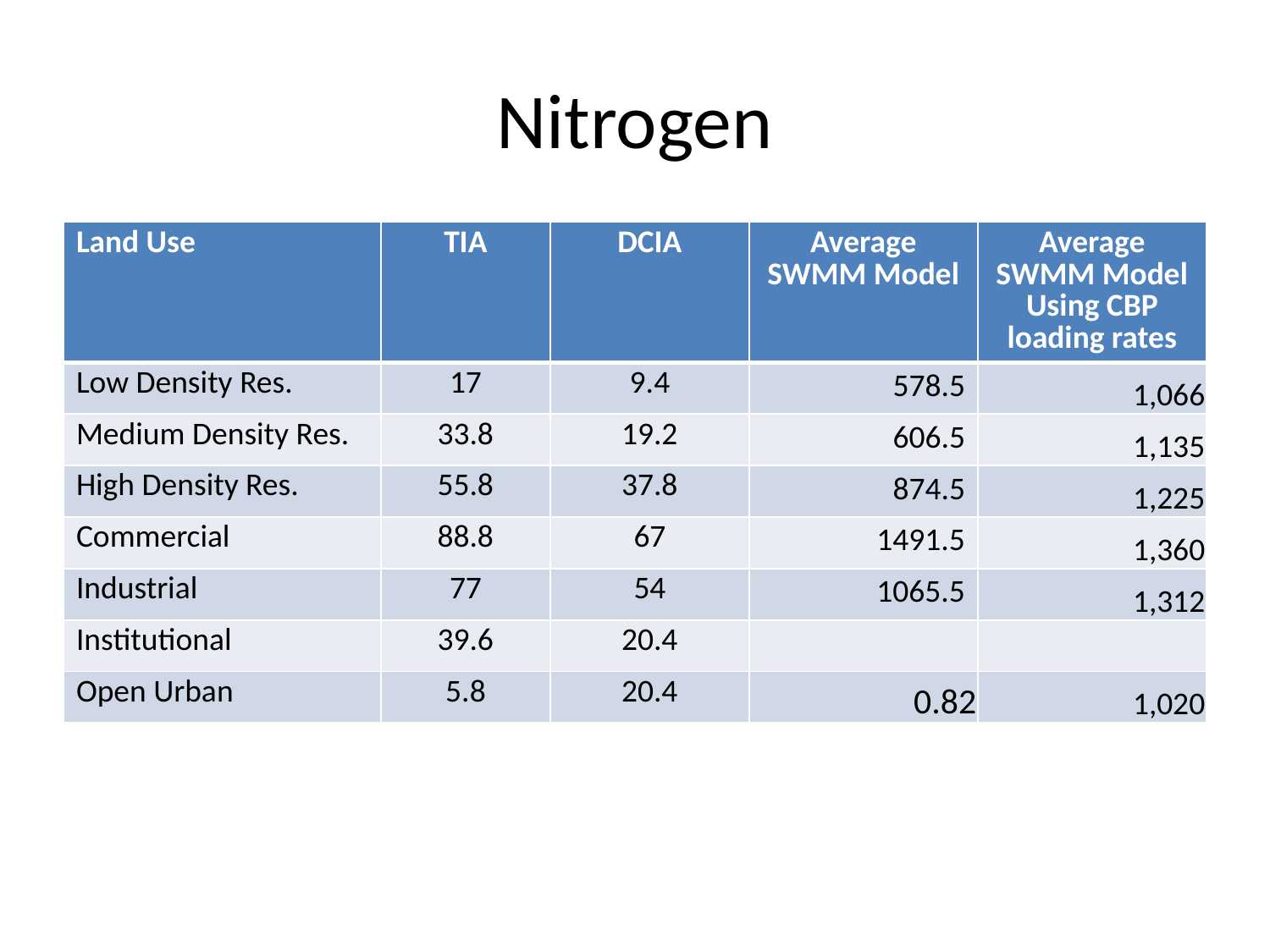

# Nitrogen
| Land Use | TIA | DCIA | Average SWMM Model | Average SWMM Model Using CBP loading rates |
| --- | --- | --- | --- | --- |
| Low Density Res. | 17 | 9.4 | 578.5 | 1,066 |
| Medium Density Res. | 33.8 | 19.2 | 606.5 | 1,135 |
| High Density Res. | 55.8 | 37.8 | 874.5 | 1,225 |
| Commercial | 88.8 | 67 | 1491.5 | 1,360 |
| Industrial | 77 | 54 | 1065.5 | 1,312 |
| Institutional | 39.6 | 20.4 |  |  |
| Open Urban | 5.8 | 20.4 | 0.82 | 1,020 |